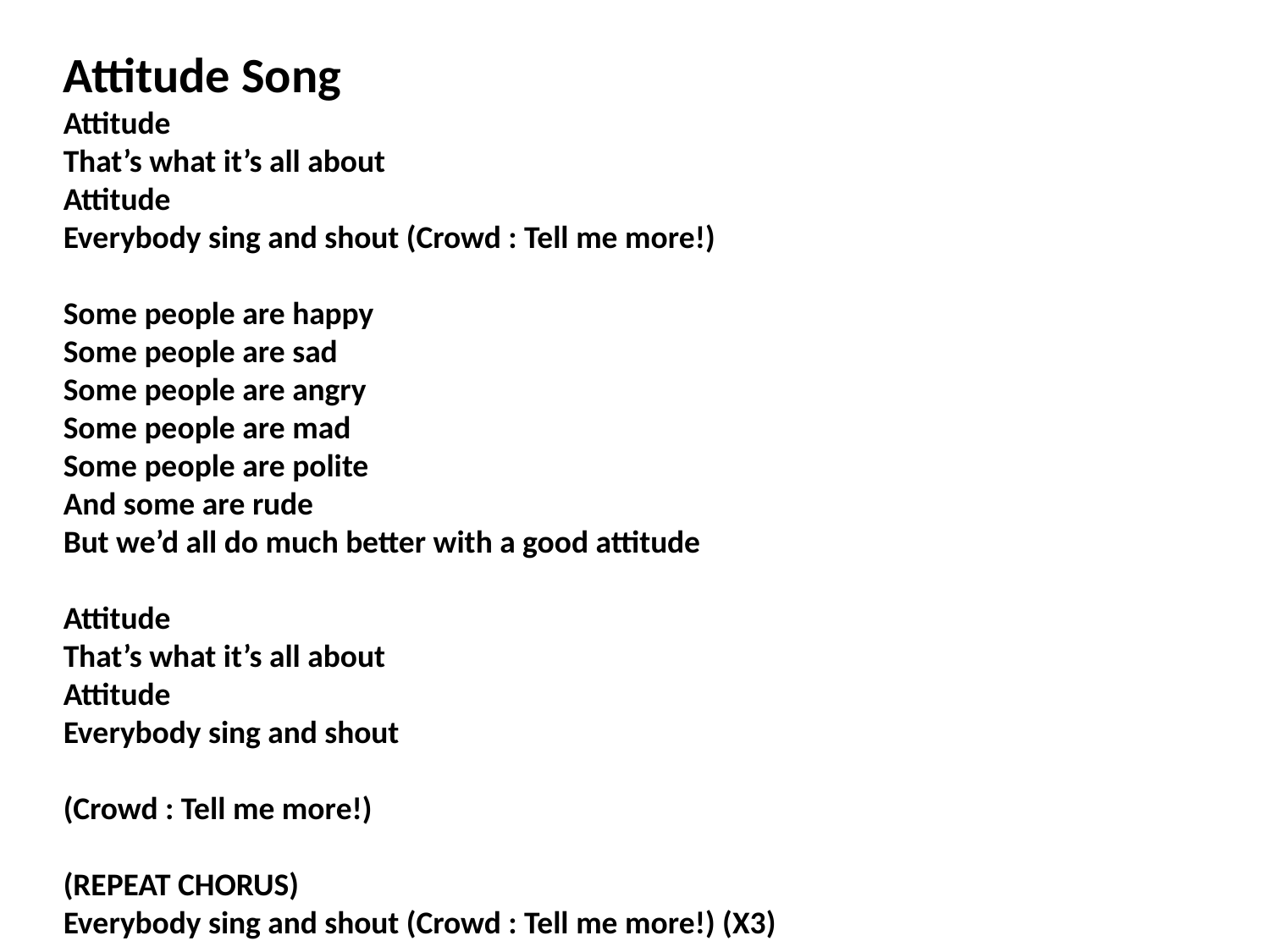

Attitude Song
Attitude
That’s what it’s all about
Attitude
Everybody sing and shout (Crowd : Tell me more!)

Some people are happy
Some people are sad
Some people are angry
Some people are mad
Some people are polite
And some are rude
But we’d all do much better with a good attitude

Attitude
That’s what it’s all about
Attitude
Everybody sing and shout

(Crowd : Tell me more!)

(REPEAT CHORUS)
Everybody sing and shout (Crowd : Tell me more!) (X3)